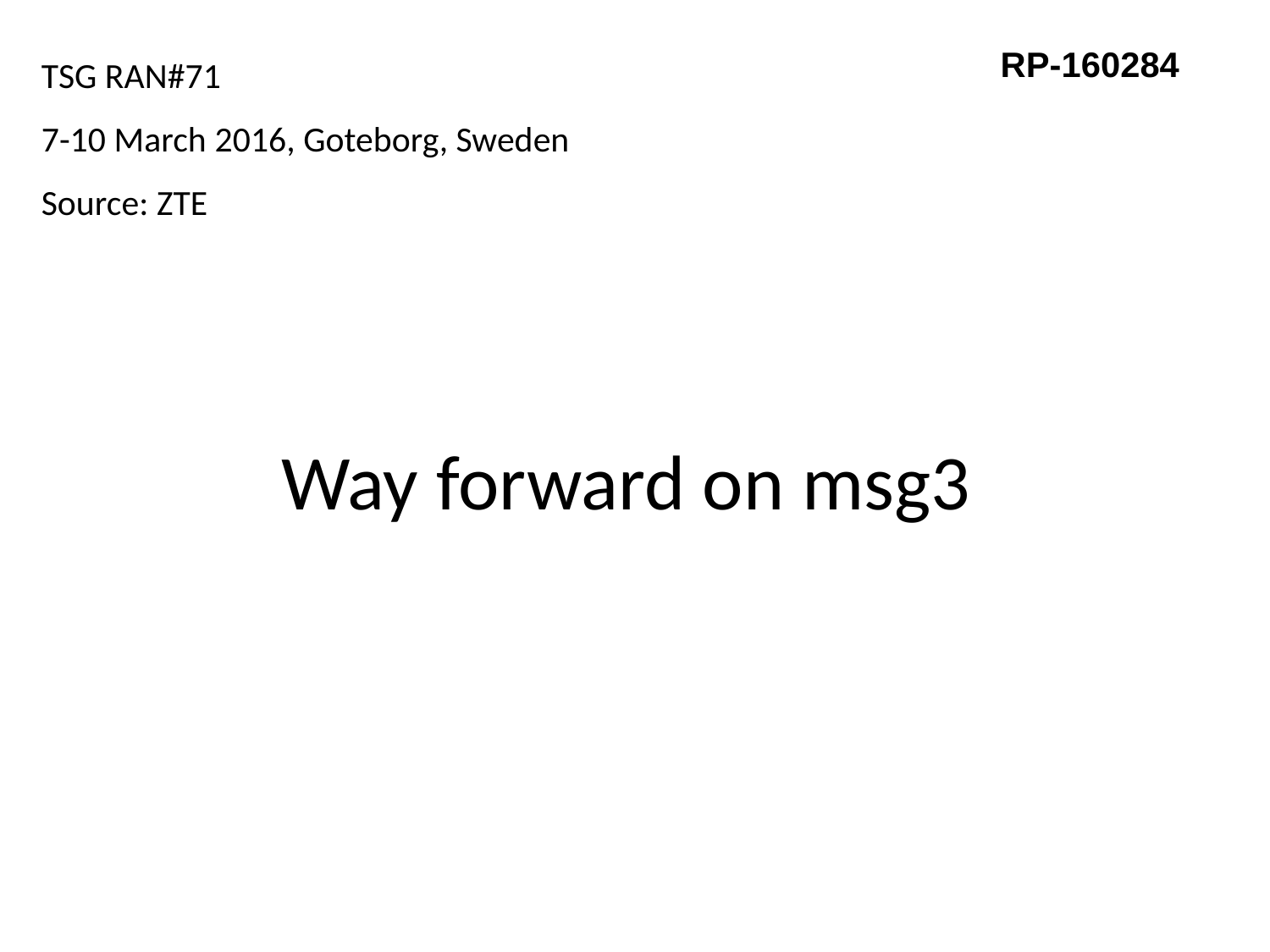

TSG RAN#71
7-10 March 2016, Goteborg, Sweden
Source: ZTE
RP-160284
# Way forward on msg3